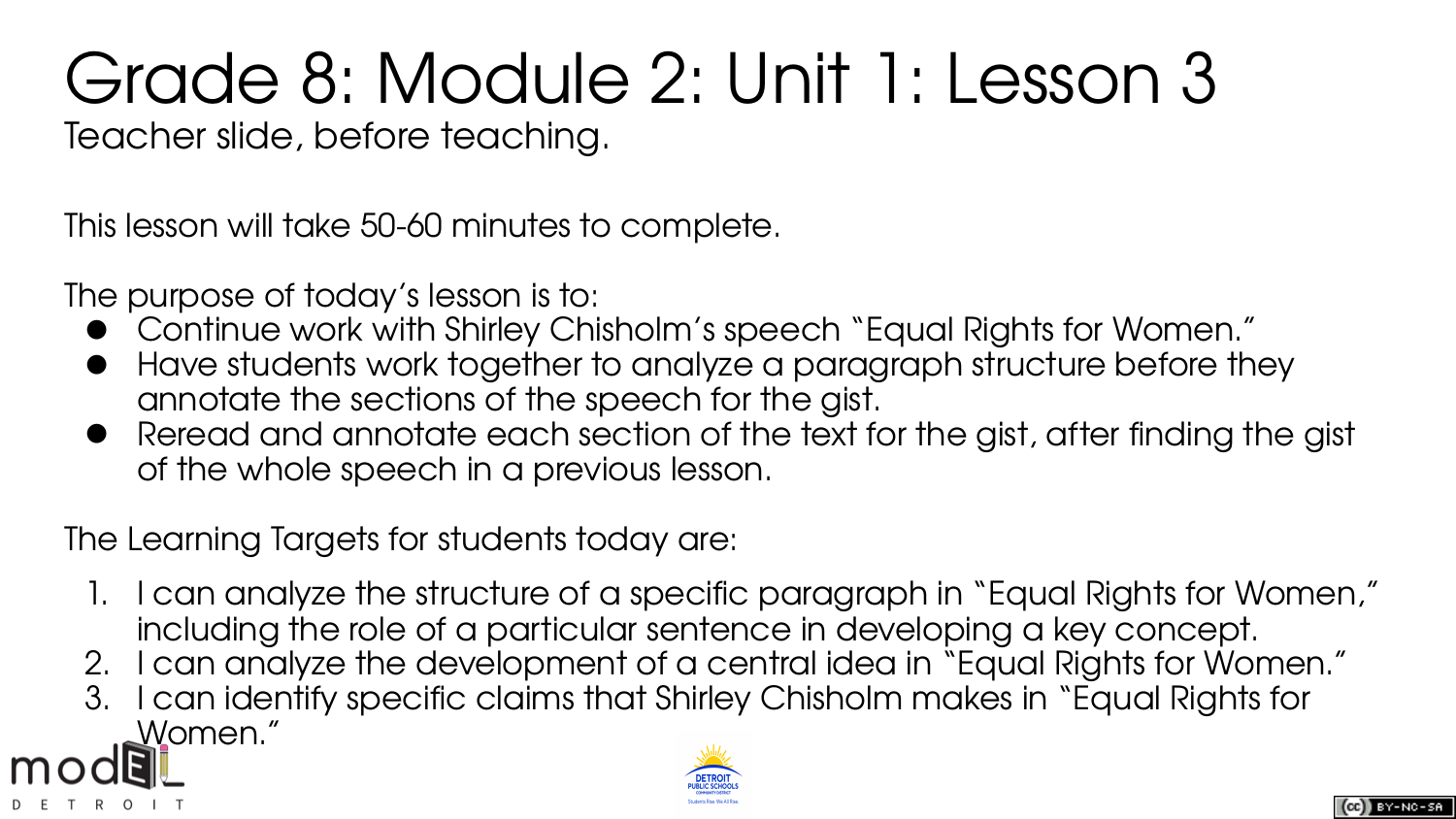

# Grade 8: Module 2: Unit 1: Lesson 3
Teacher slide, before teaching.
This lesson will take 50-60 minutes to complete.

The purpose of today’s lesson is to:
Continue work with Shirley Chisholm’s speech “Equal Rights for Women.”
Have students work together to analyze a paragraph structure before they annotate the sections of the speech for the gist.
Reread and annotate each section of the text for the gist, after finding the gist of the whole speech in a previous lesson.

The Learning Targets for students today are:
I can analyze the structure of a specific paragraph in “Equal Rights for Women,” including the role of a particular sentence in developing a key concept.
I can analyze the development of a central idea in “Equal Rights for Women.”
I can identify specific claims that Shirley Chisholm makes in “Equal Rights for Women.”